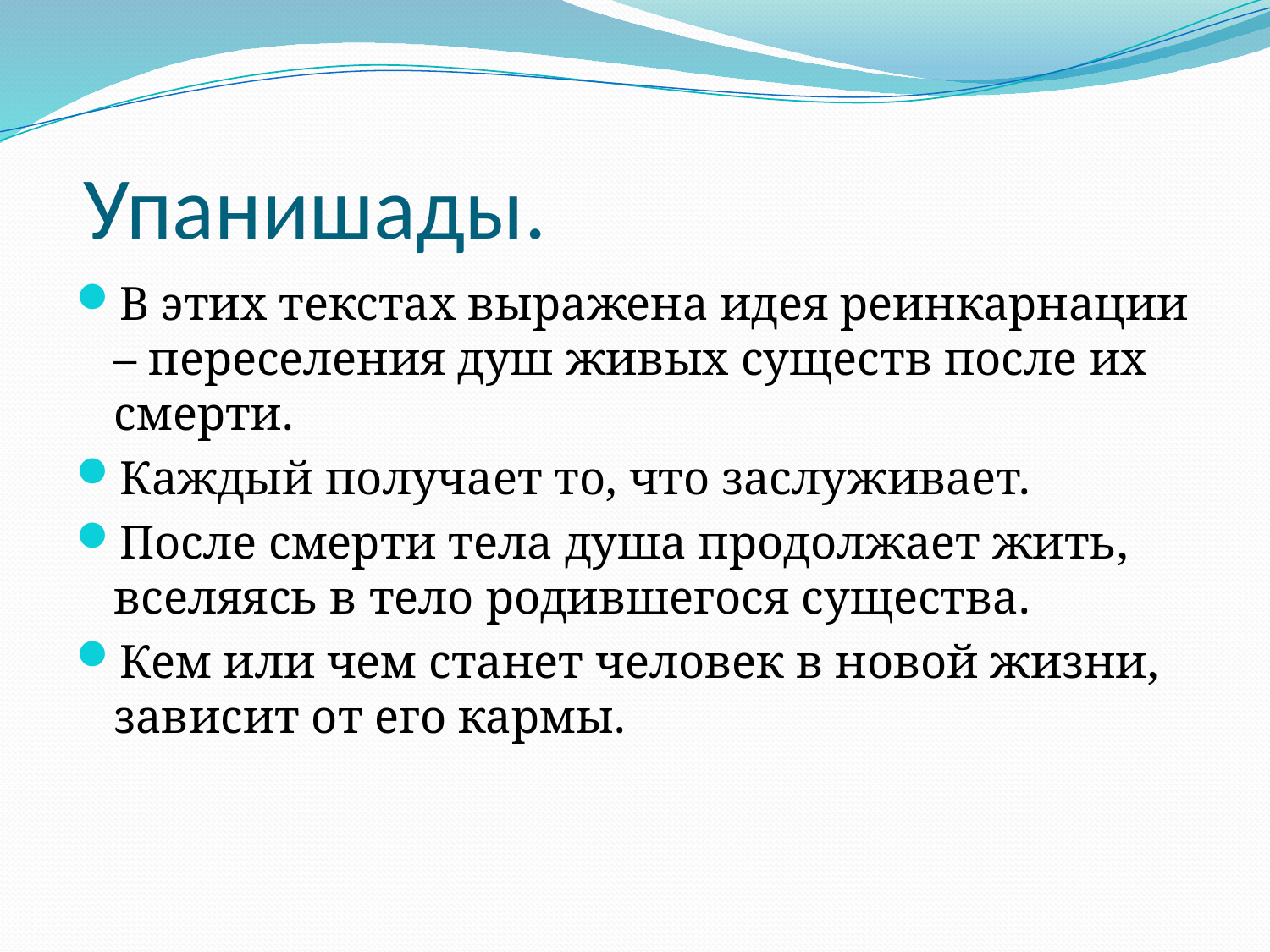

# Упанишады.
В этих текстах выражена идея реинкарнации – переселения душ живых существ после их смерти.
Каждый получает то, что заслуживает.
После смерти тела душа продолжает жить, вселяясь в тело родившегося существа.
Кем или чем станет человек в новой жизни, зависит от его кармы.